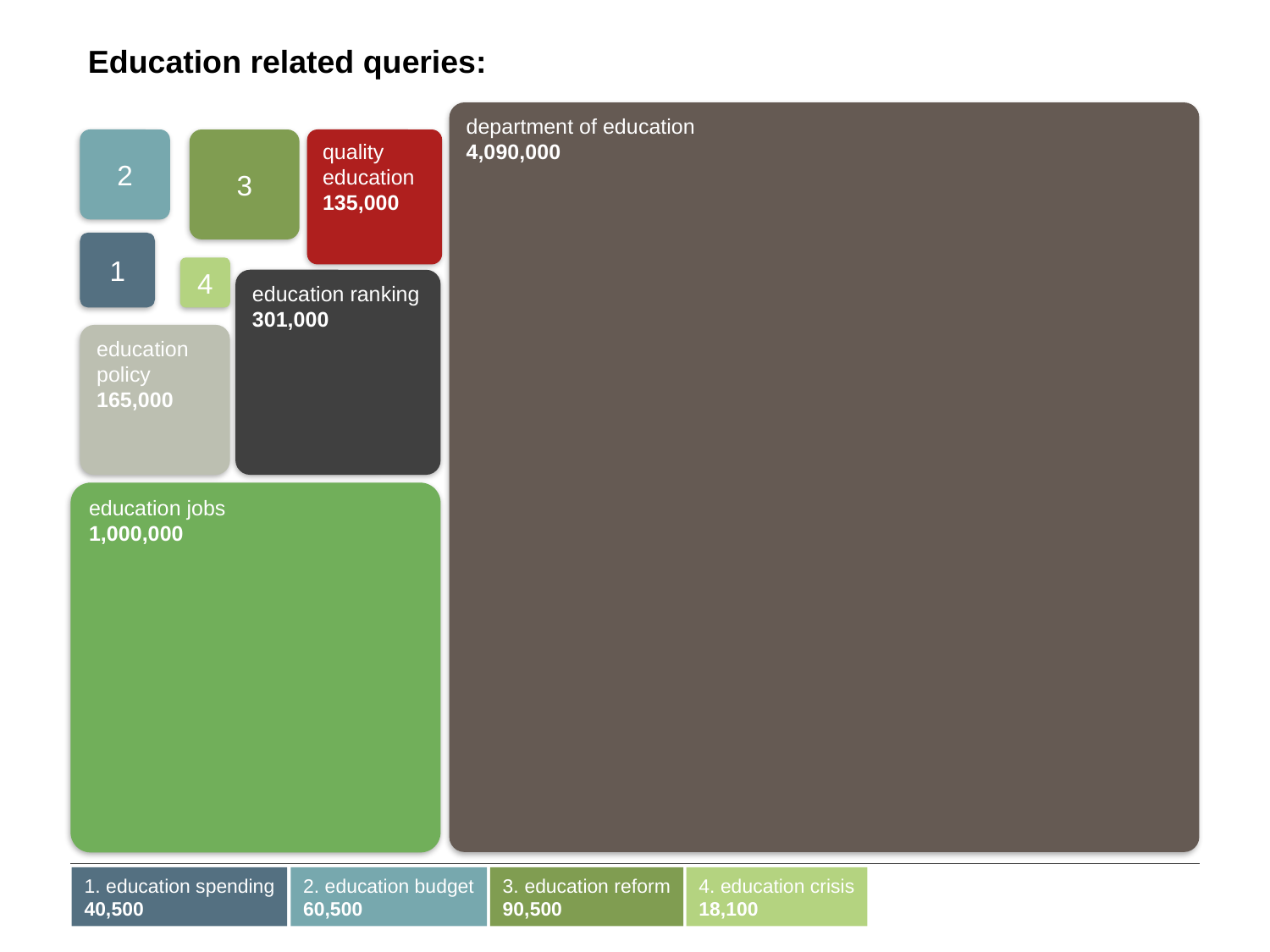

Education related queries:
department of education
4,090,000
2
3
quality education
135,000
1
4
education ranking
301,000
education policy
165,000
education jobs
1,000,000
1. education spending
40,500
2. education budget
60,500
3. education reform
90,500
4. education crisis
18,100